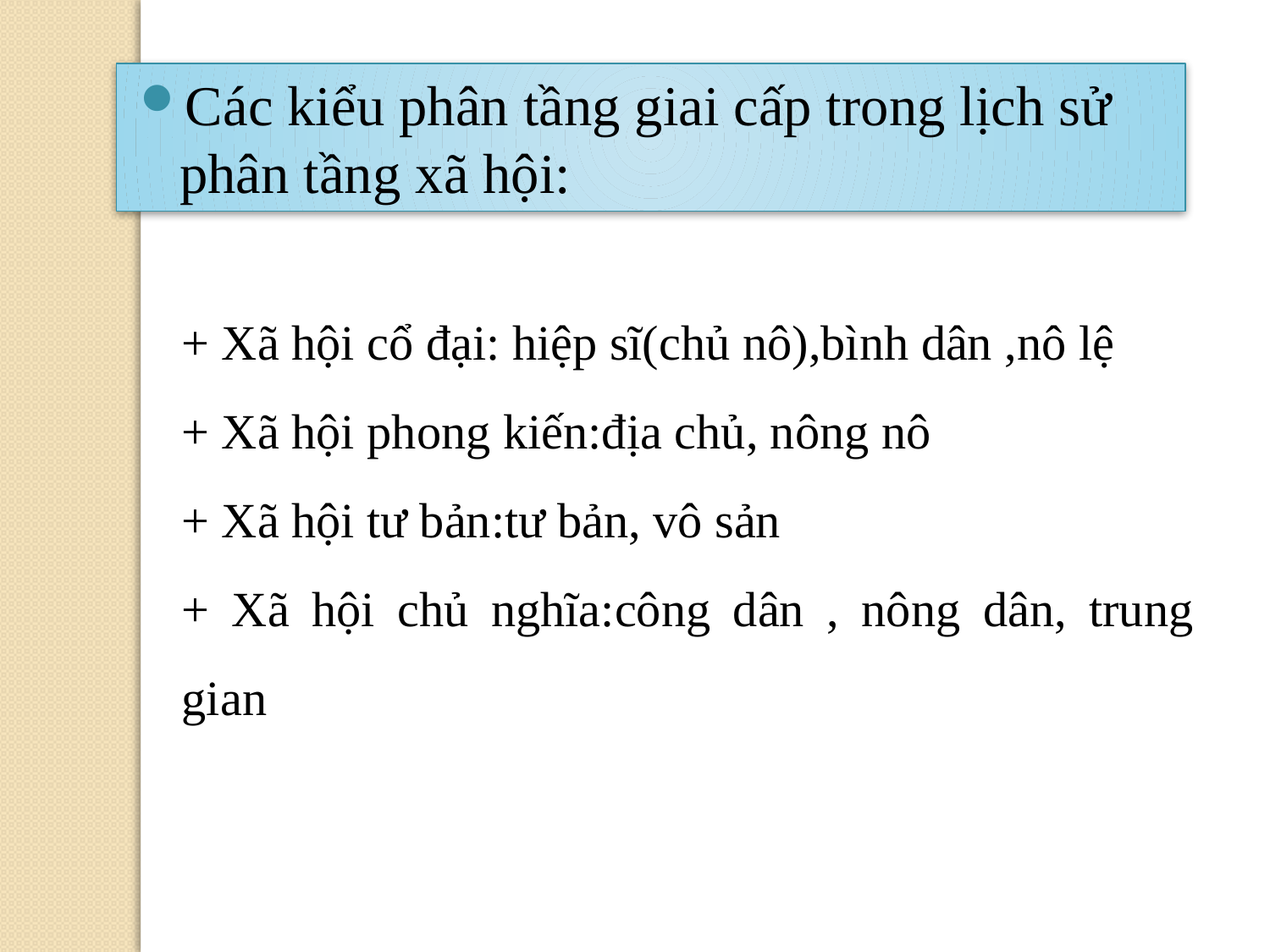

Các kiểu phân tầng giai cấp trong lịch sử phân tầng xã hội:
+ Xã hội cổ đại: hiệp sĩ(chủ nô),bình dân ,nô lệ
+ Xã hội phong kiến:địa chủ, nông nô
+ Xã hội tư bản:tư bản, vô sản
+ Xã hội chủ nghĩa:công dân , nông dân, trung gian